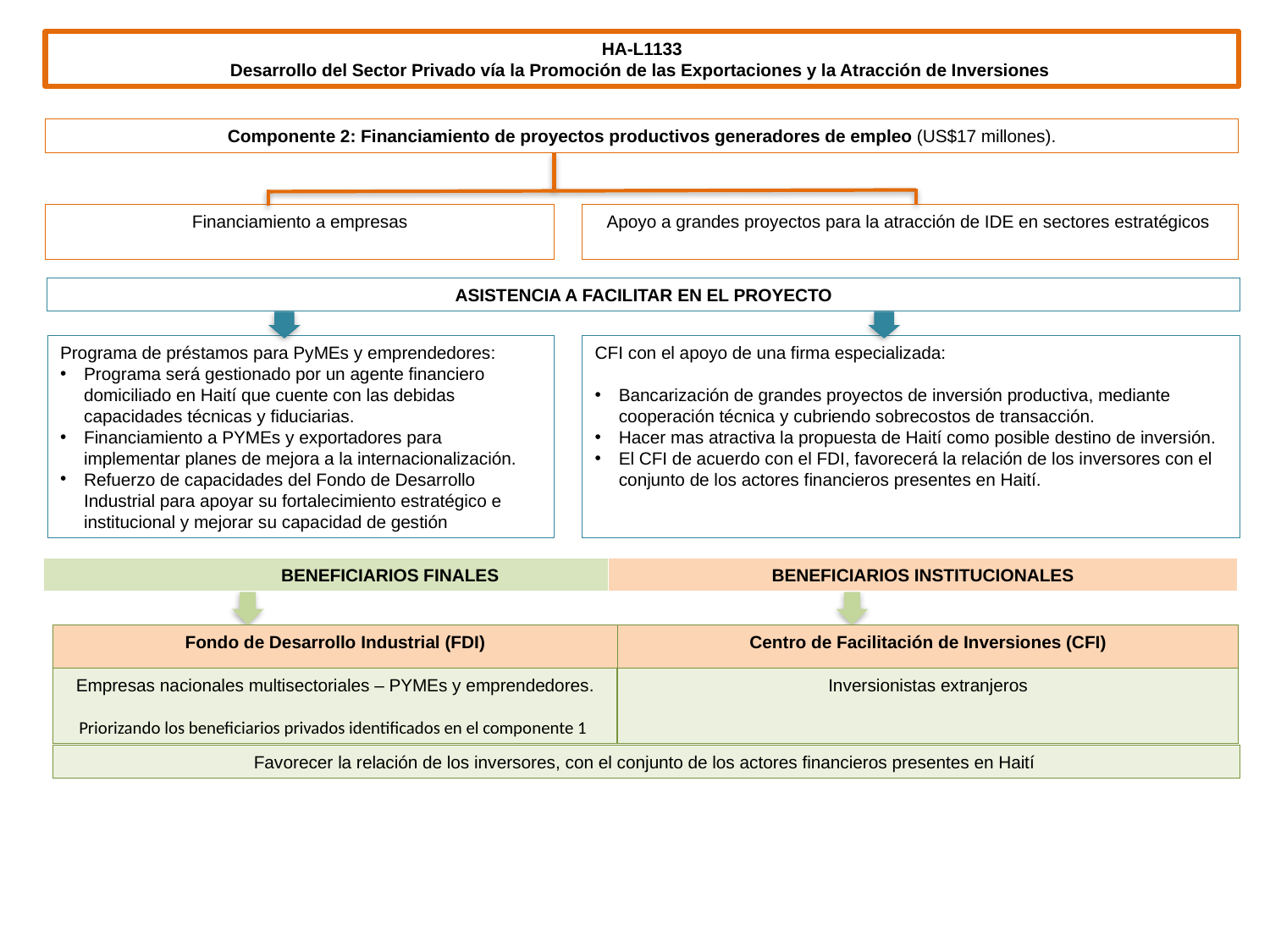

HA-L1133
Desarrollo del Sector Privado vía la Promoción de las Exportaciones y la Atracción de Inversiones
Componente 2: Financiamiento de proyectos productivos generadores de empleo (US$17 millones).

Financiamiento a empresas

Apoyo a grandes proyectos para la atracción de IDE en sectores estratégicos

ASISTENCIA A FACILITAR EN EL PROYECTO

Programa de préstamos para PyMEs y emprendedores:
Programa será gestionado por un agente financiero domiciliado en Haití que cuente con las debidas capacidades técnicas y fiduciarias.
Financiamiento a PYMEs y exportadores para implementar planes de mejora a la internacionalización.
Refuerzo de capacidades del Fondo de Desarrollo Industrial para apoyar su fortalecimiento estratégico e institucional y mejorar su capacidad de gestión
CFI con el apoyo de una firma especializada:

Bancarización de grandes proyectos de inversión productiva, mediante cooperación técnica y cubriendo sobrecostos de transacción.
Hacer mas atractiva la propuesta de Haití como posible destino de inversión.
El CFI de acuerdo con el FDI, favorecerá la relación de los inversores con el conjunto de los actores financieros presentes en Haití.

BENEFICIARIOS FINALES
BENEFICIARIOS INSTITUCIONALES

Fondo de Desarrollo Industrial (FDI)

Centro de Facilitación de Inversiones (CFI)

Inversionistas extranjeros

Empresas nacionales multisectoriales – PYMEs y emprendedores.

Priorizando los beneficiarios privados identificados en el componente 1
Favorecer la relación de los inversores, con el conjunto de los actores financieros presentes en Haití